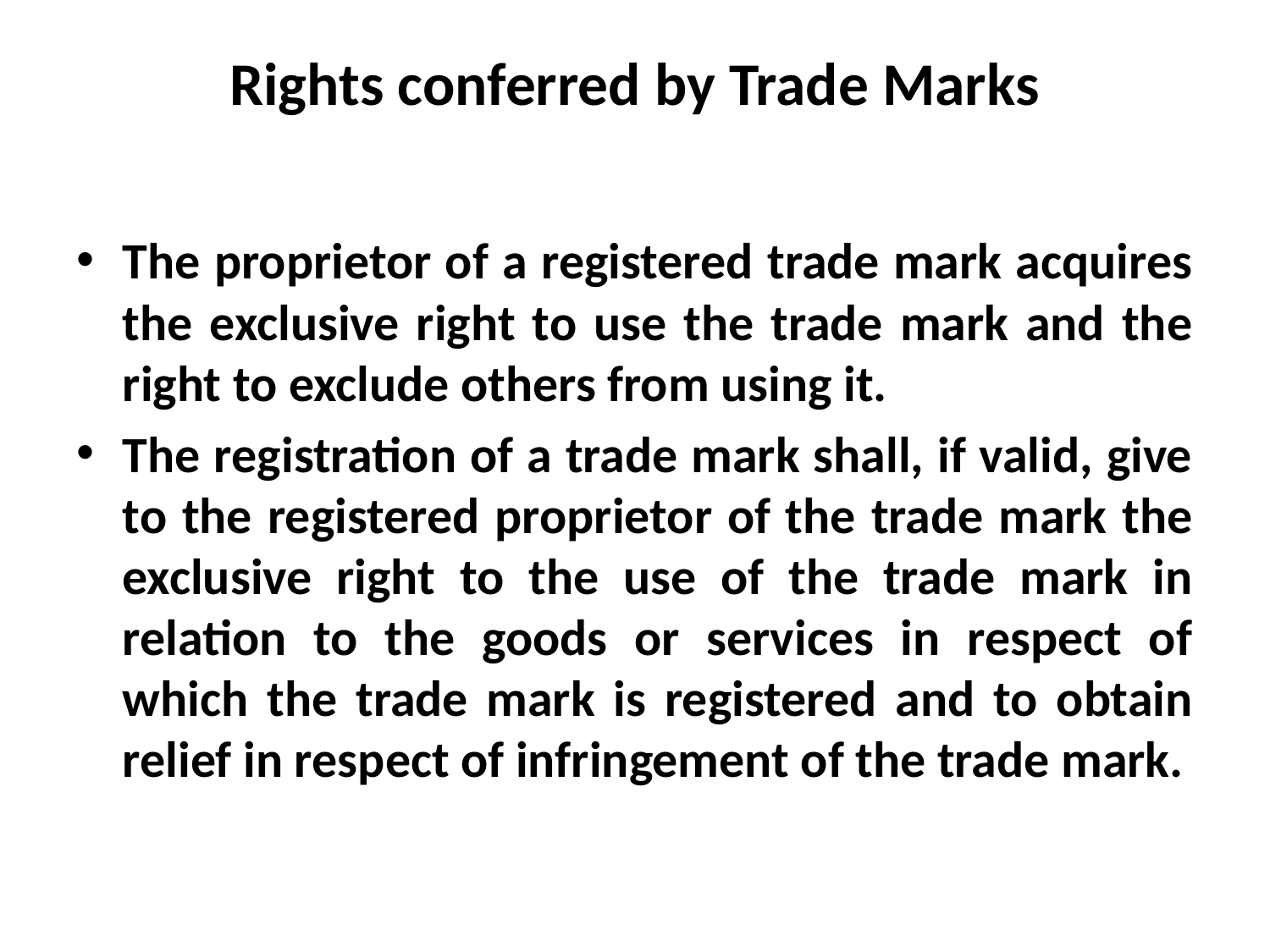

# Rights conferred by Trade Marks
The proprietor of a registered trade mark acquires the exclusive right to use the trade mark and the right to exclude others from using it.
The registration of a trade mark shall, if valid, give to the registered proprietor of the trade mark the exclusive right to the use of the trade mark in relation to the goods or services in respect of which the trade mark is registered and to obtain relief in respect of infringement of the trade mark.